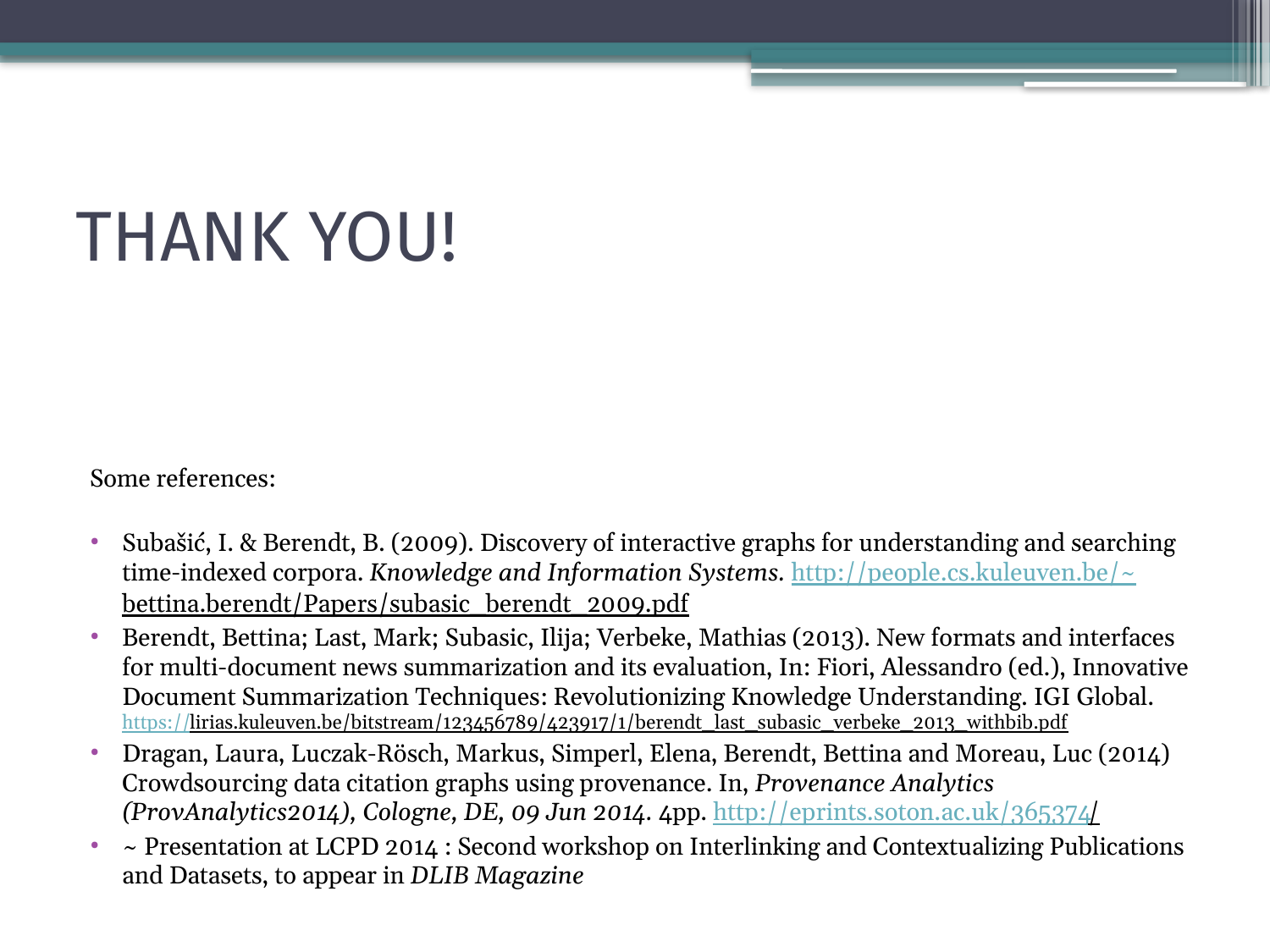

# THANK YOU!
Some references:

Subašić, I. & Berendt, B. (2009). Discovery of interactive graphs for understanding and searching time-indexed corpora. Knowledge and Information Systems. http://people.cs.kuleuven.be/~bettina.berendt/Papers/subasic_berendt_2009.pdf
Berendt, Bettina; Last, Mark; Subasic, Ilija; Verbeke, Mathias (2013). New formats and interfaces for multi-document news summarization and its evaluation, In: Fiori, Alessandro (ed.), Innovative Document Summarization Techniques: Revolutionizing Knowledge Understanding. IGI Global. https://lirias.kuleuven.be/bitstream/123456789/423917/1/berendt_last_subasic_verbeke_2013_withbib.pdf
Dragan, Laura, Luczak-Rösch, Markus, Simperl, Elena, Berendt, Bettina and Moreau, Luc (2014) Crowdsourcing data citation graphs using provenance. In, Provenance Analytics (ProvAnalytics2014), Cologne, DE, 09 Jun 2014. 4pp. http://eprints.soton.ac.uk/365374/
~ Presentation at LCPD 2014 : Second workshop on Interlinking and Contextualizing Publications and Datasets, to appear in DLIB Magazine